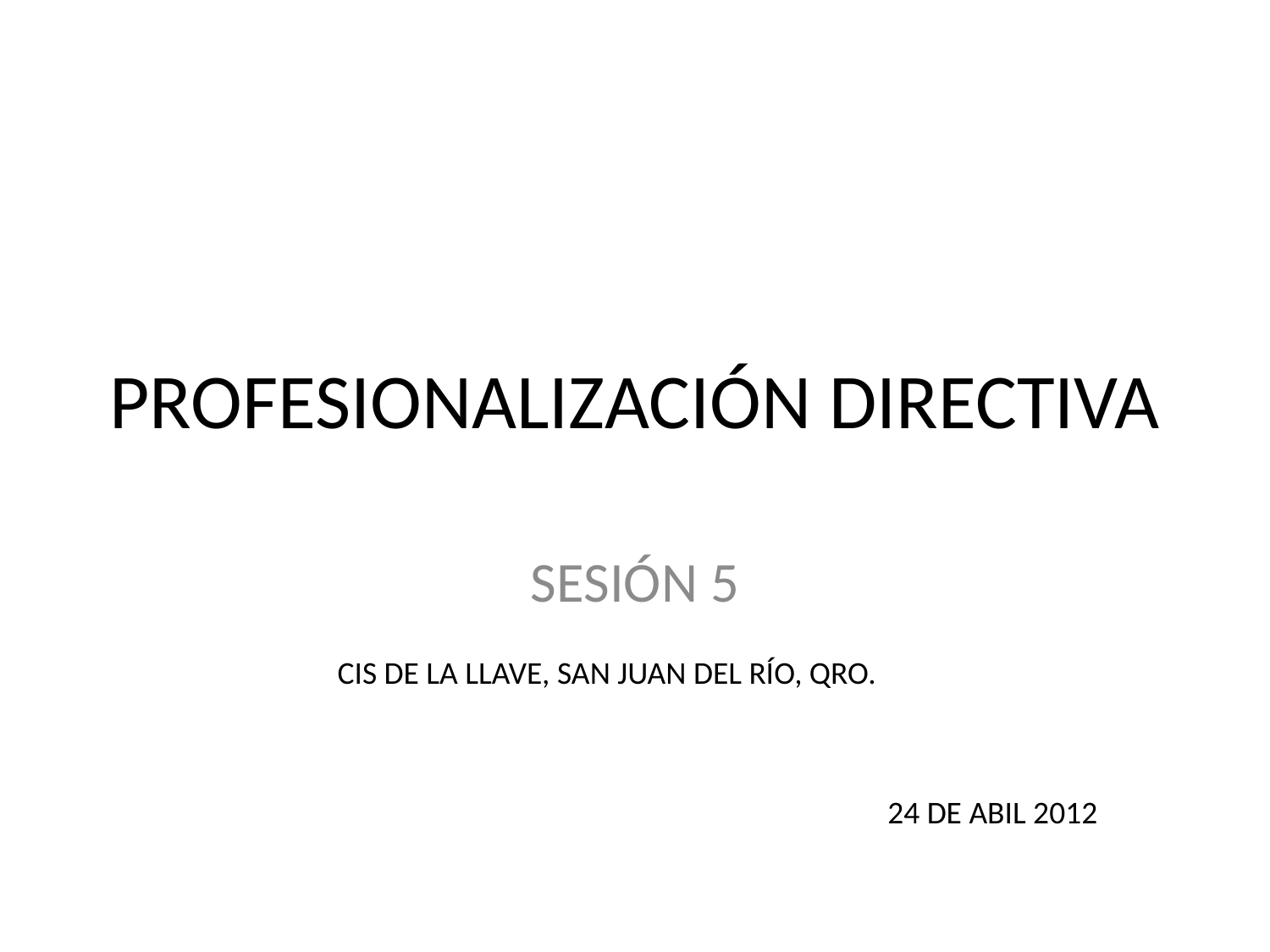

# PROFESIONALIZACIÓN DIRECTIVA
SESIÓN 5
CIS DE LA LLAVE, SAN JUAN DEL RÍO, QRO.
24 DE ABIL 2012